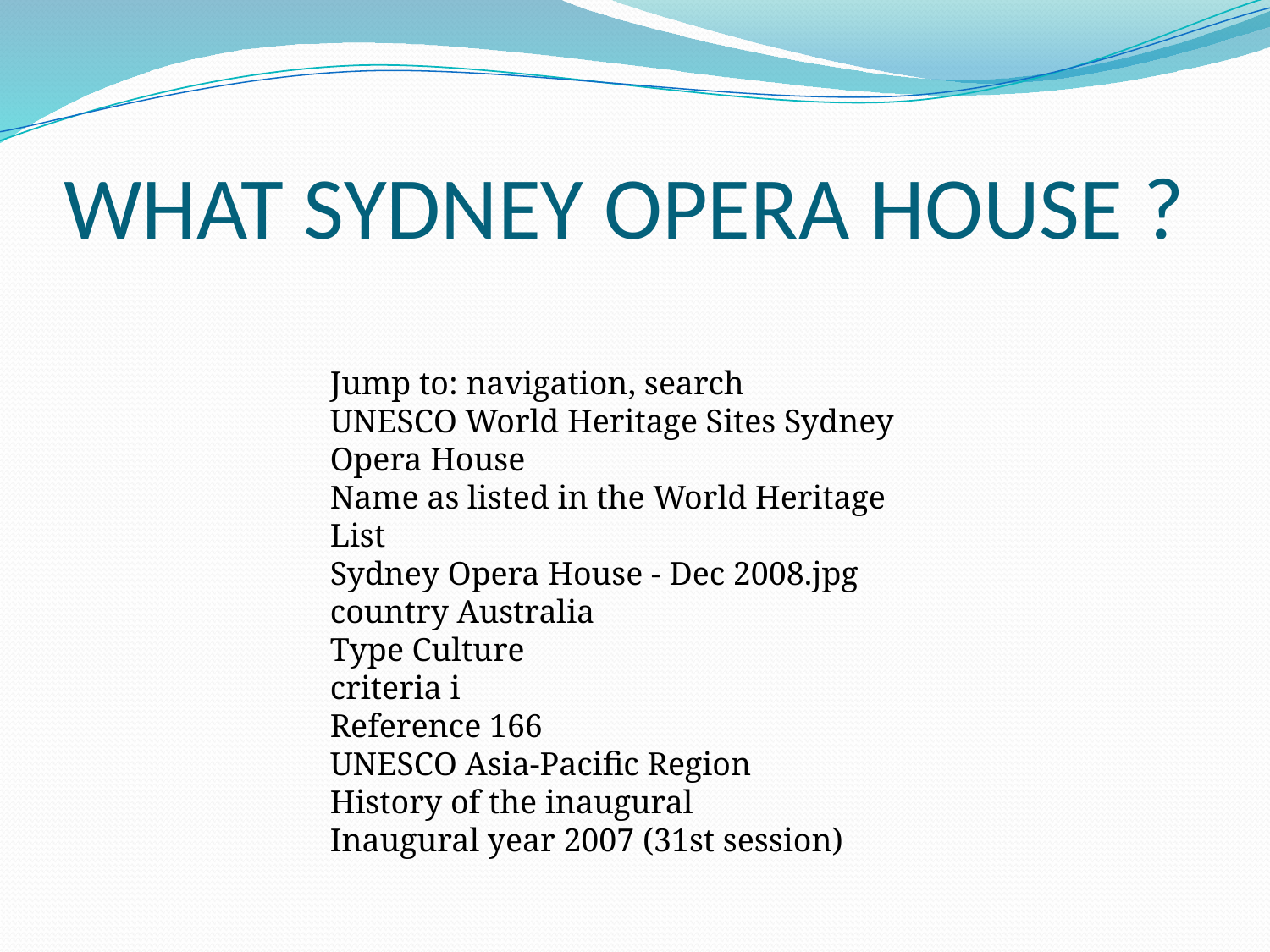

# WHAT SYDNEY OPERA HOUSE ?
Jump to: navigation, search
UNESCO World Heritage Sites Sydney Opera House
Name as listed in the World Heritage List
Sydney Opera House - Dec 2008.jpg
country Australia
Type Culture
criteria i
Reference 166
UNESCO Asia-Pacific Region
History of the inaugural
Inaugural year 2007 (31st session)